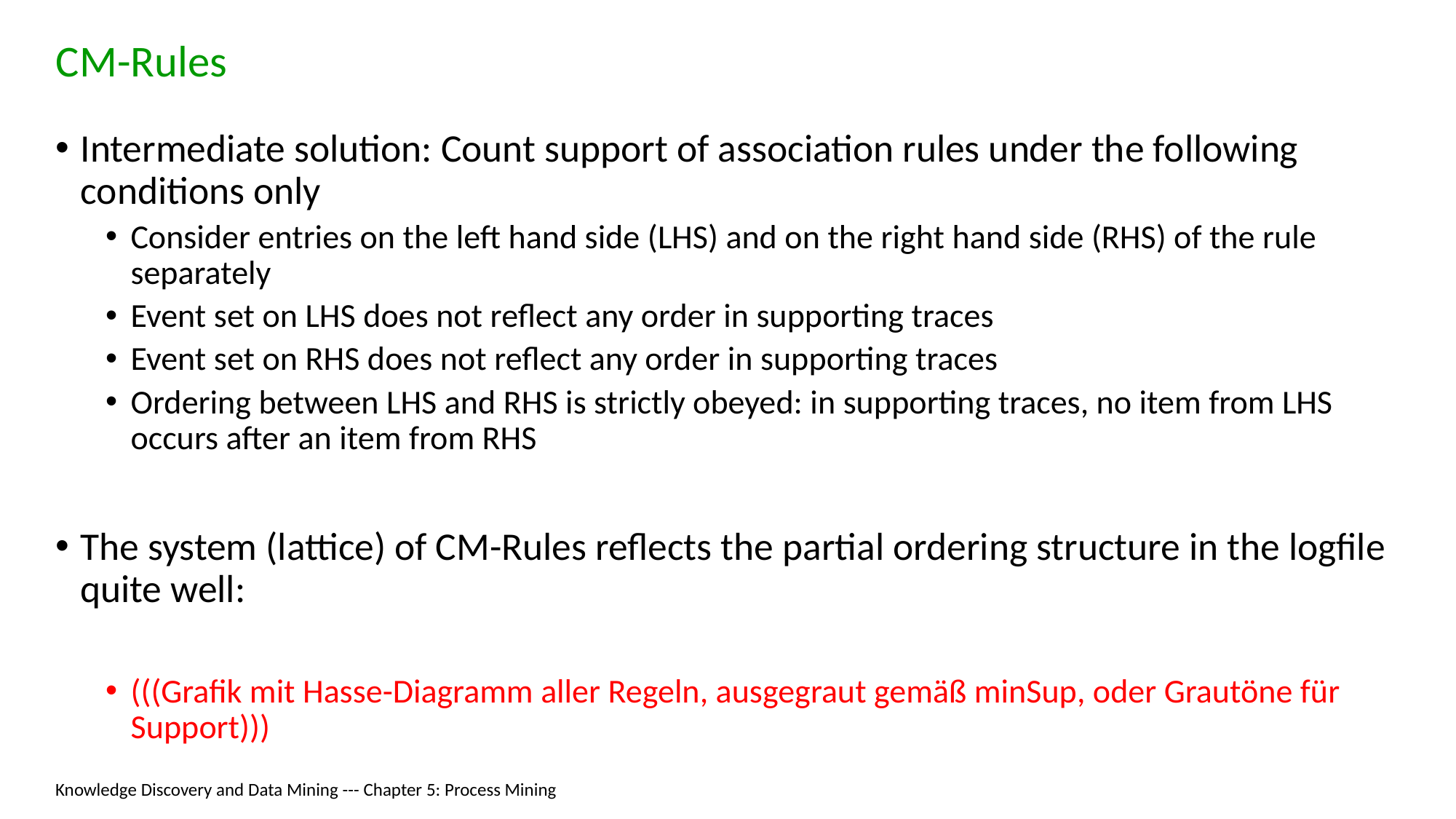

# CM-Rules
Intermediate solution: Count support of association rules under the following conditions only
Consider entries on the left hand side (LHS) and on the right hand side (RHS) of the rule separately
Event set on LHS does not reflect any order in supporting traces
Event set on RHS does not reflect any order in supporting traces
Ordering between LHS and RHS is strictly obeyed: in supporting traces, no item from LHS occurs after an item from RHS

The system (lattice) of CM-Rules reflects the partial ordering structure in the logfile quite well:

(((Grafik mit Hasse-Diagramm aller Regeln, ausgegraut gemäß minSup, oder Grautöne für Support)))
Knowledge Discovery and Data Mining --- Chapter 5: Process Mining
109